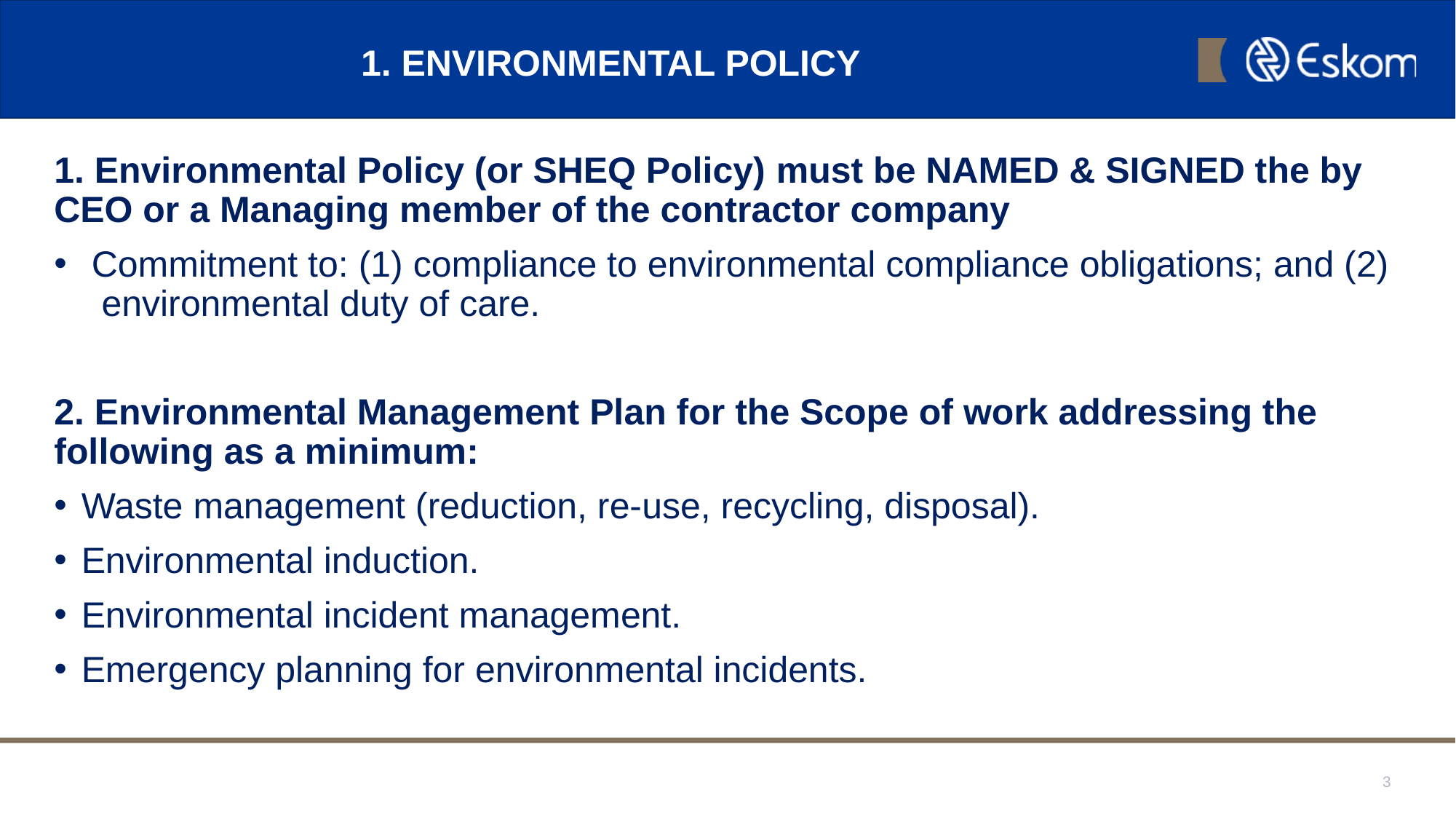

2025/12/08
# 1. ENVIRONMENTAL POLICY
1. Environmental Policy (or SHEQ Policy) must be NAMED & SIGNED the by CEO or a Managing member of the contractor company
 Commitment to: (1) compliance to environmental compliance obligations; and (2)   environmental duty of care.

2. Environmental Management Plan for the Scope of work addressing the following as a minimum:
Waste management (reduction, re-use, recycling, disposal).
Environmental induction.
Environmental incident management.
Emergency planning for environmental incidents.

3